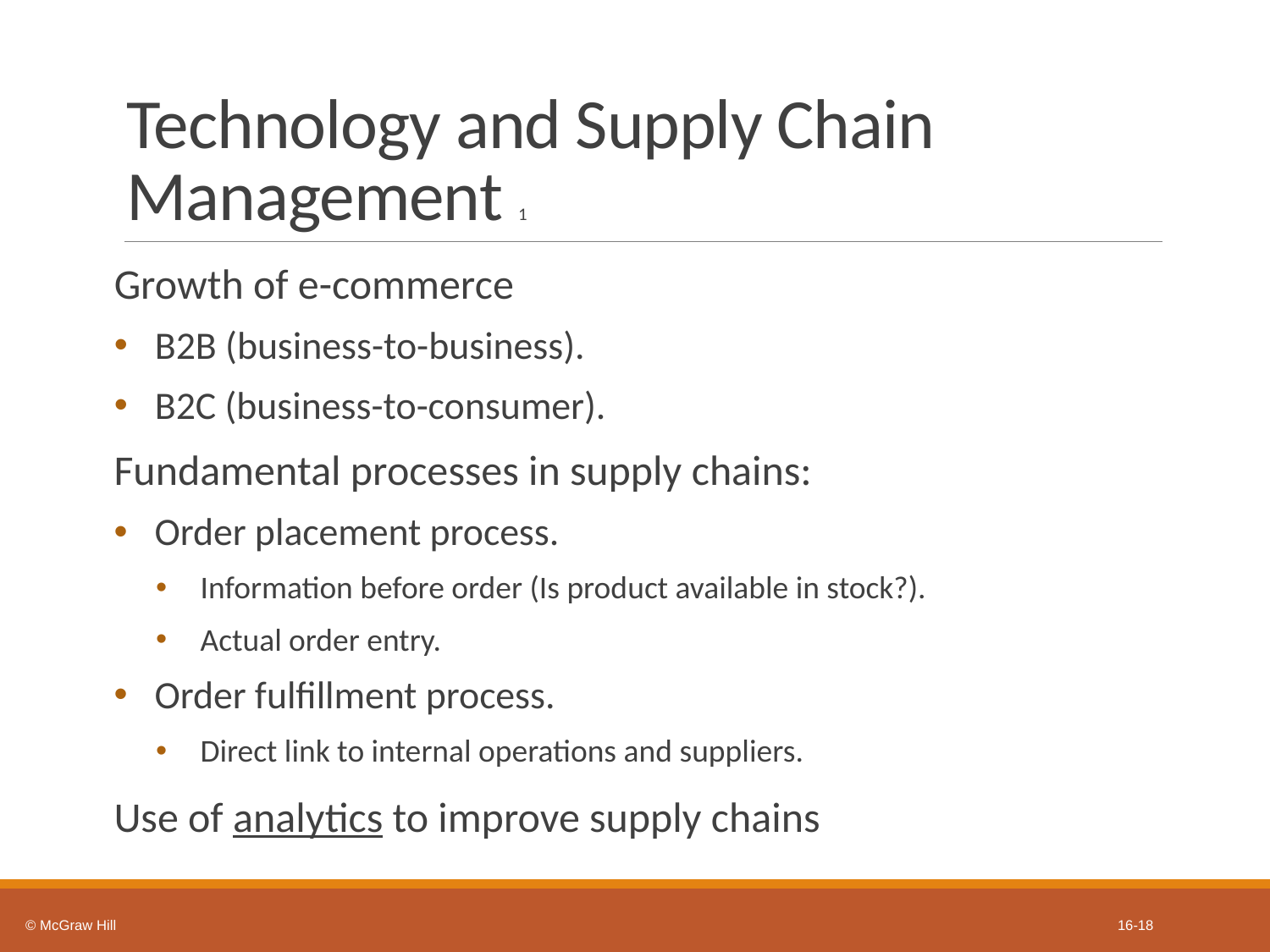

# Technology and Supply Chain Management 1
Growth of e-commerce
B2B (business-to-business).
B2C (business-to-consumer).
Fundamental processes in supply chains:
Order placement process.
Information before order (Is product available in stock?).
Actual order entry.
Order fulfillment process.
Direct link to internal operations and suppliers.
Use of analytics to improve supply chains